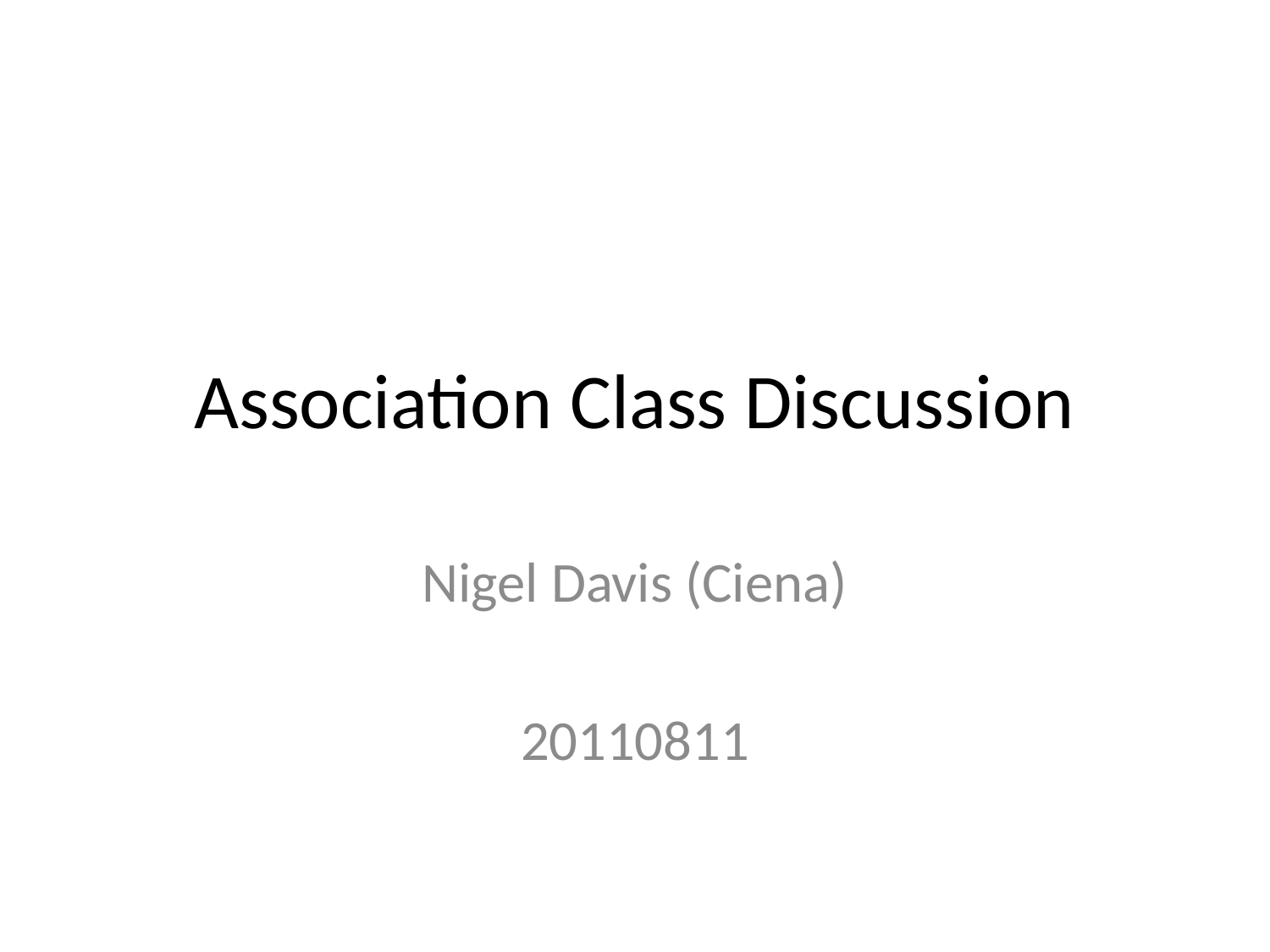

# Association Class Discussion
Nigel Davis (Ciena)

20110811